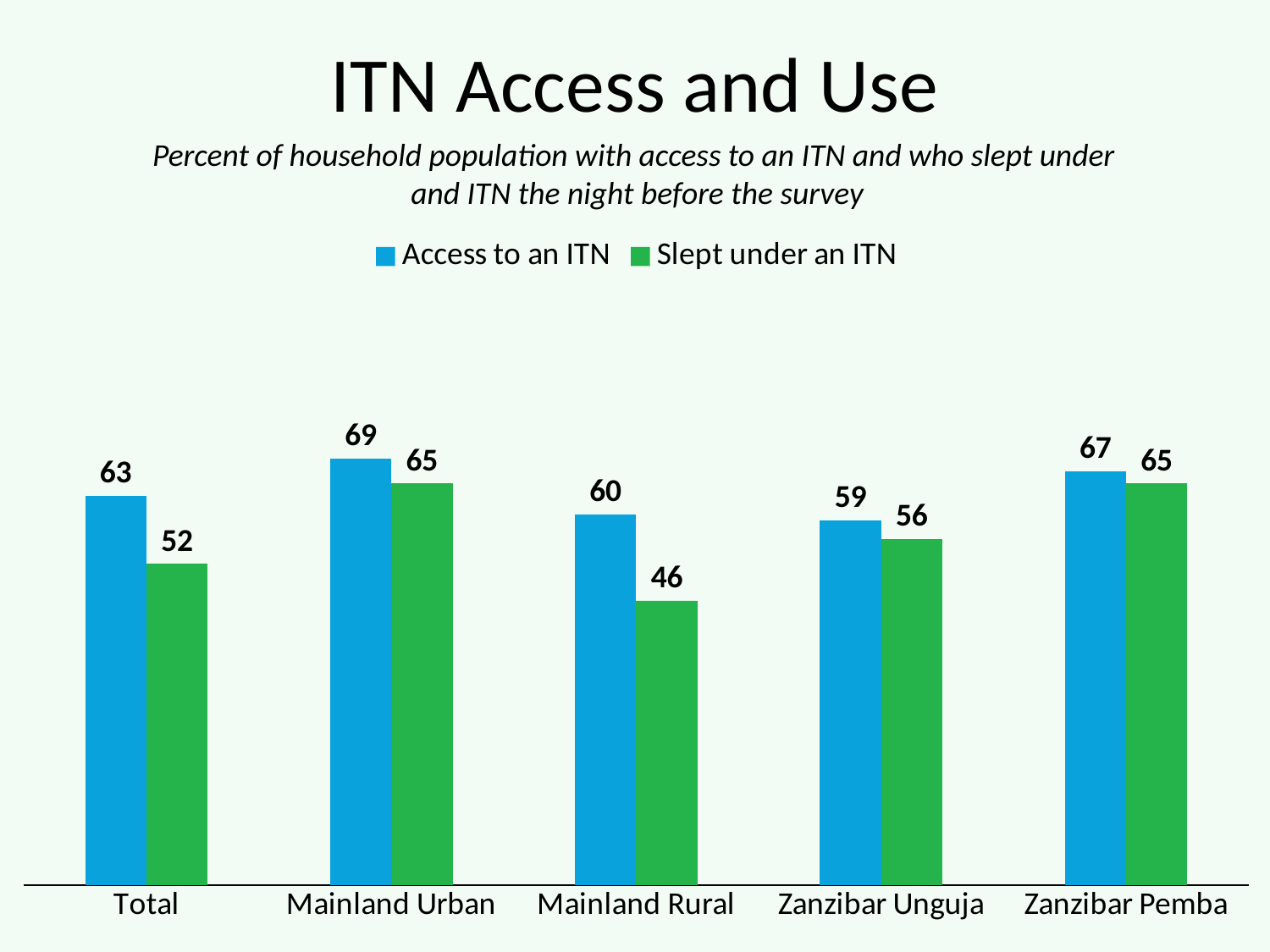

# ITN Access and Use
Percent of household population with access to an ITN and who slept under
and ITN the night before the survey

### Chart

| Category | Access to an ITN | Slept under an ITN |
|---|---|---|
| Total | 63.0 | 52.0 |
| Mainland Urban | 69.0 | 65.0 |
| Mainland Rural | 60.0 | 46.0 |
| Zanzibar Unguja | 59.0 | 56.0 |
| Zanzibar Pemba | 67.0 | 65.0 |